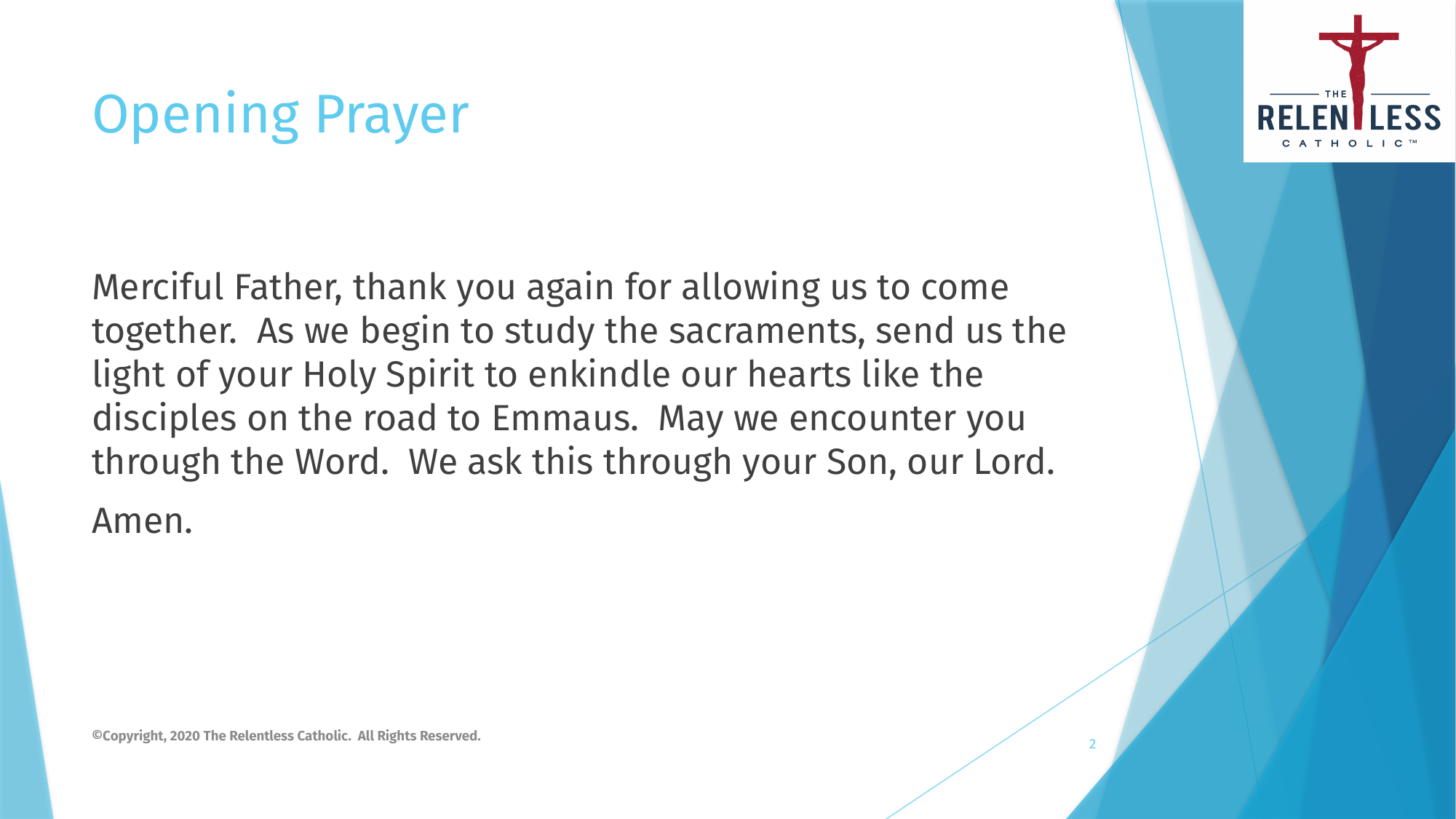

# Opening Prayer
Merciful Father, thank you again for allowing us to come together.  As we begin to study the sacraments, send us the light of your Holy Spirit to enkindle our hearts like the disciples on the road to Emmaus.  May we encounter you through the Word.  We ask this through your Son, our Lord.
Amen.
©Copyright, 2020 The Relentless Catholic.  All Rights Reserved.

2